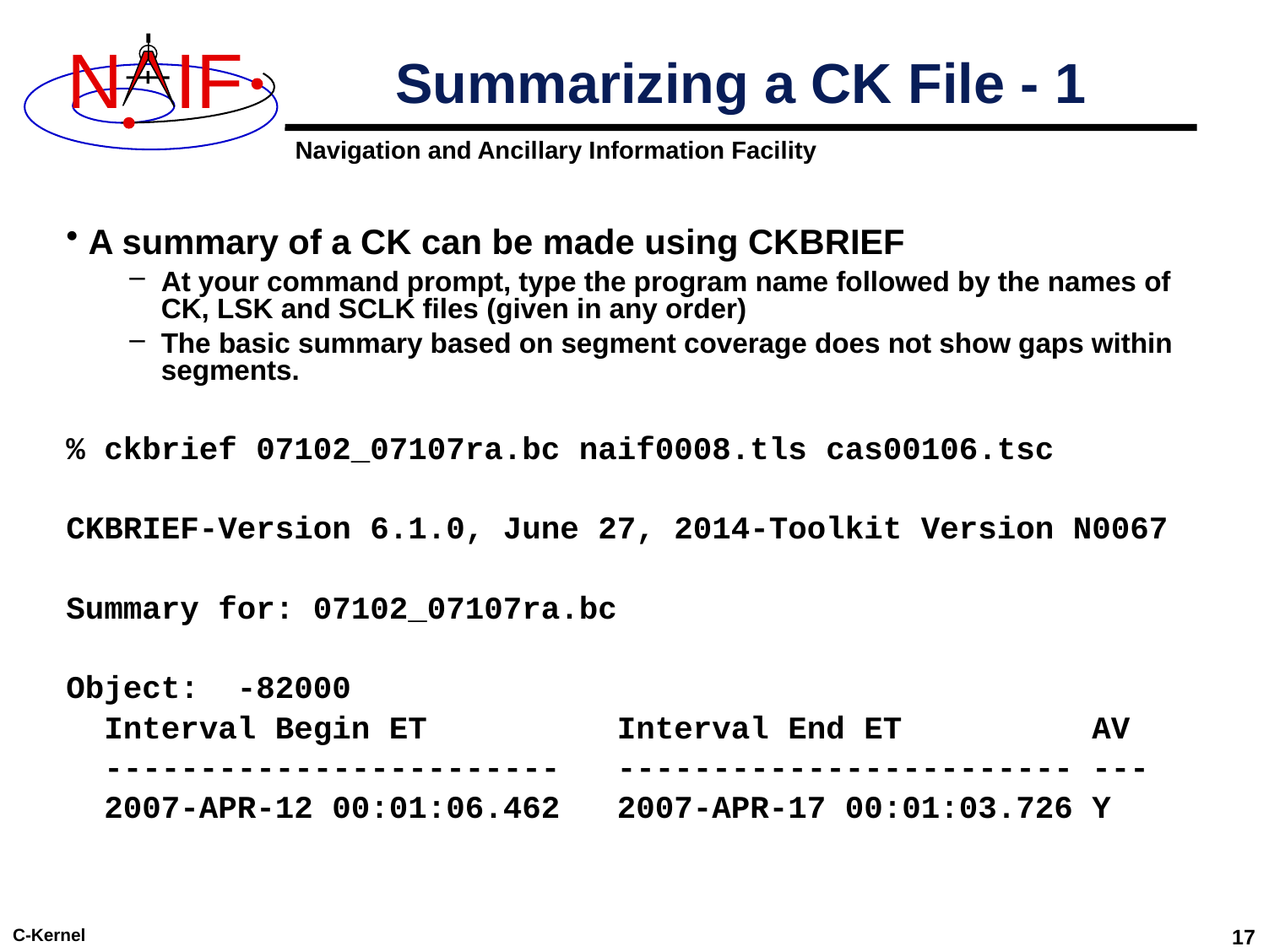

# Summarizing a CK File - 1
 A summary of a CK can be made using CKBRIEF
At your command prompt, type the program name followed by the names of CK, LSK and SCLK files (given in any order)
The basic summary based on segment coverage does not show gaps within segments.

% ckbrief 07102_07107ra.bc naif0008.tls cas00106.tsc

CKBRIEF-Version 6.1.0, June 27, 2014-Toolkit Version N0067

Summary for: 07102_07107ra.bc

Object:  -82000
  Interval Begin ET          Interval End ET          AV
  ------------------------   ------------------------ ---
  2007-APR-12 00:01:06.462   2007-APR-17 00:01:03.726 Y

C-Kernel
17